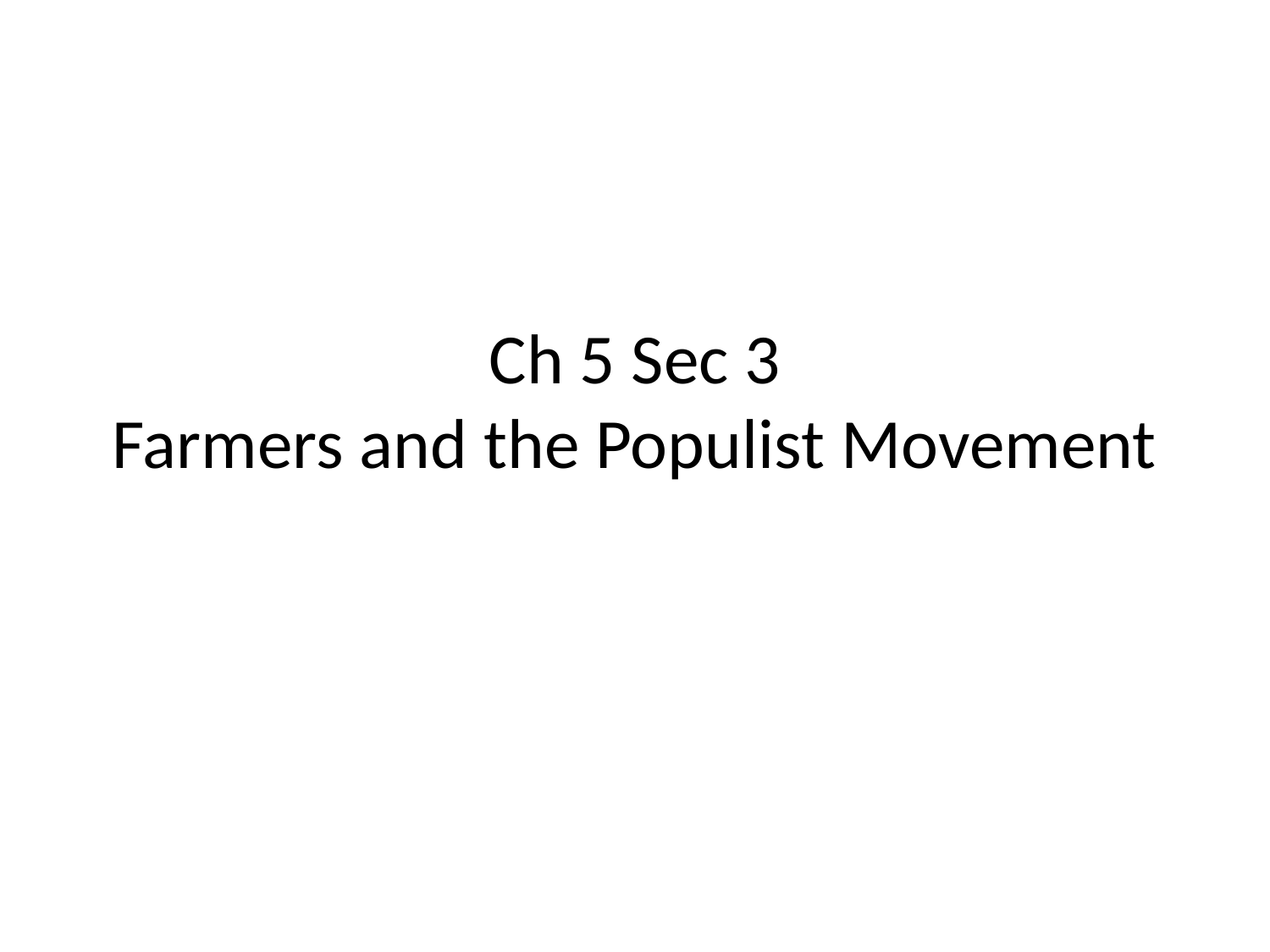

# Ch 5 Sec 3 Farmers and the Populist Movement